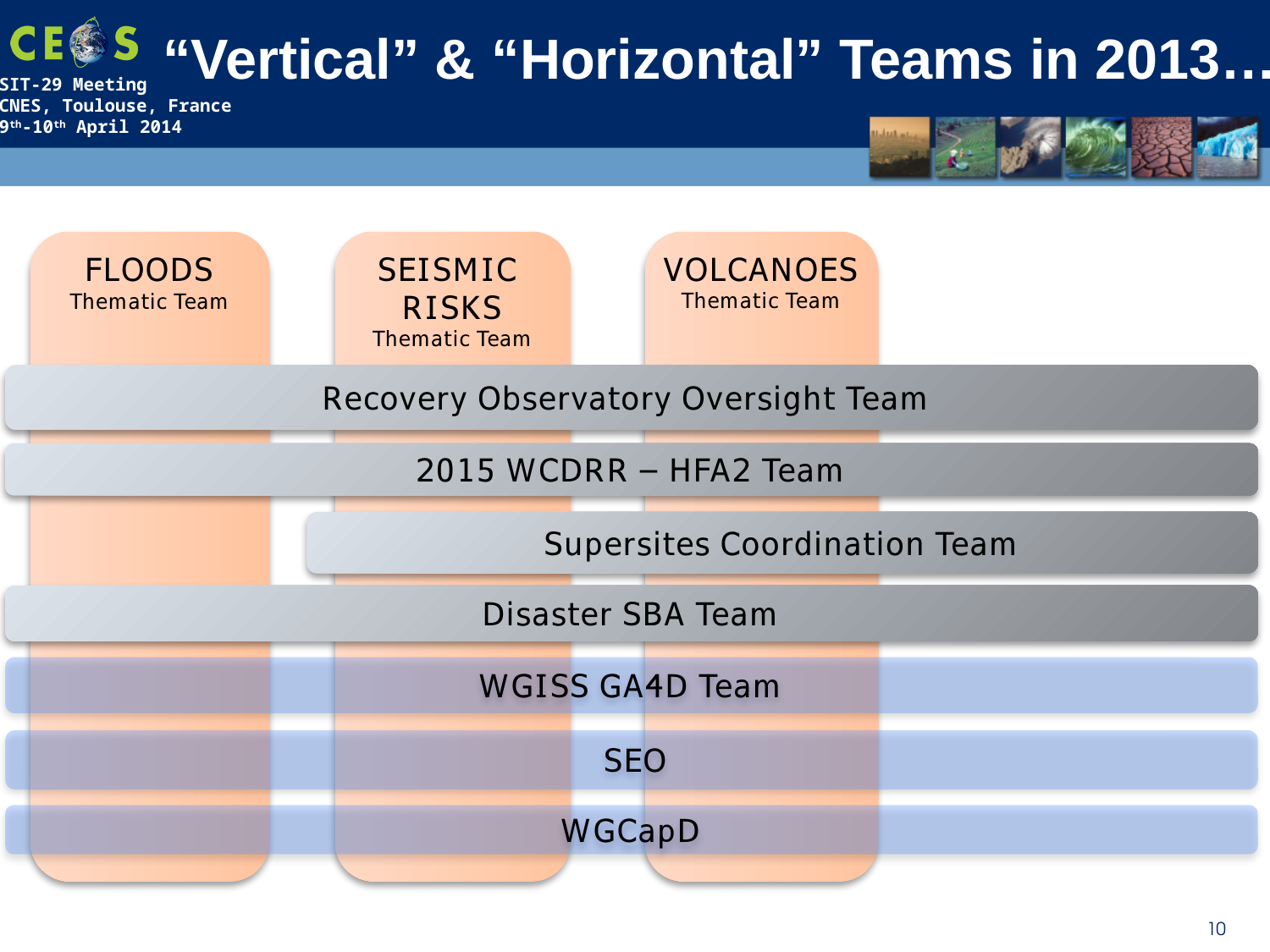

# “Vertical” & “Horizontal” Teams in 2013…
FLOODS
Thematic Team
SEISMIC
RISKS
Thematic Team

VOLCANOES
Thematic Team

Recovery Observatory Oversight Team
2015 WCDRR – HFA2 Team
Supersites Coordination Team
Disaster SBA Team
WGISS GA4D Team
 SEO
WGCapD